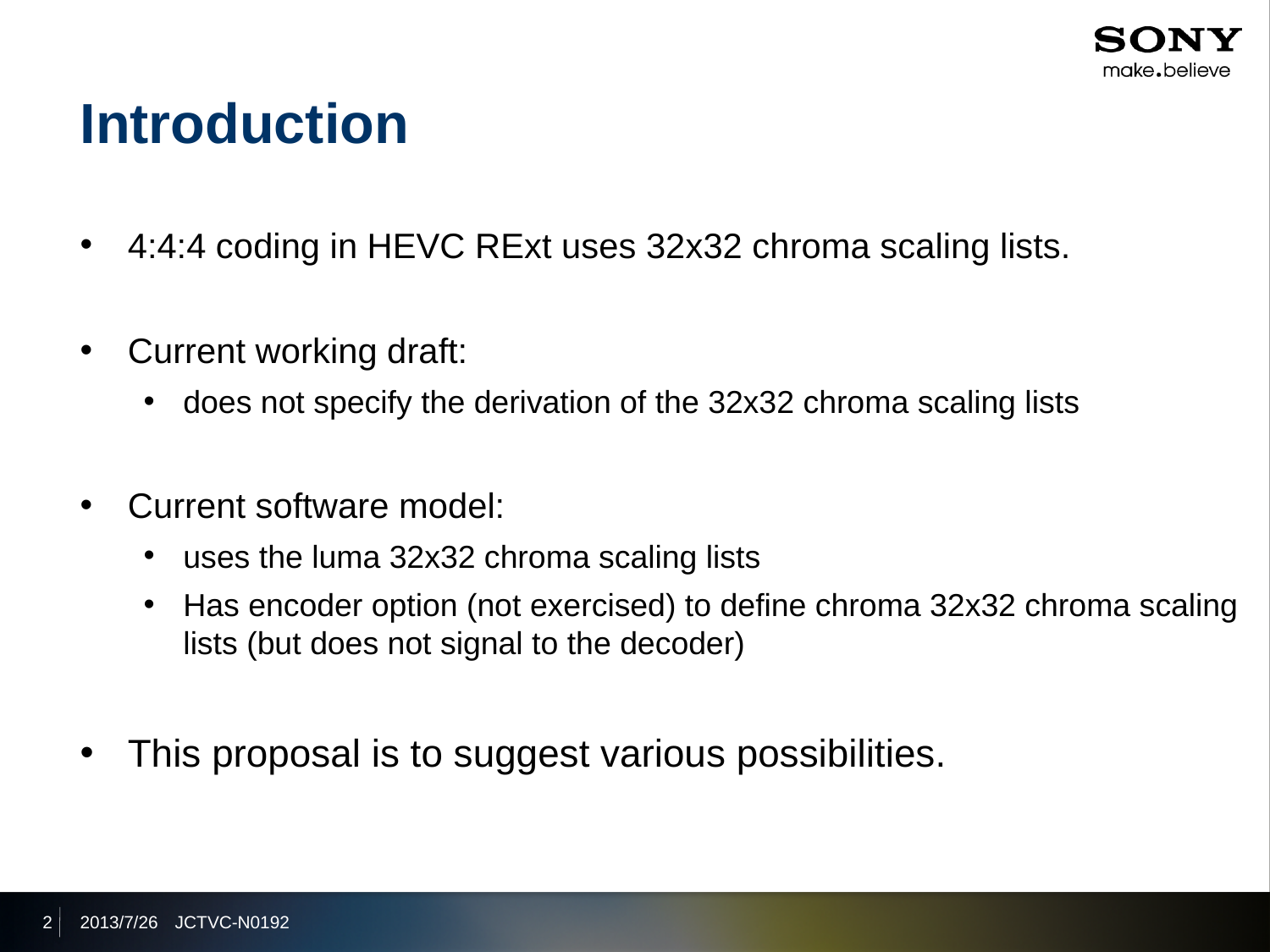

# Introduction

4:4:4 coding in HEVC RExt uses 32x32 chroma scaling lists.

Current working draft:
does not specify the derivation of the 32x32 chroma scaling lists

Current software model:
uses the luma 32x32 chroma scaling lists
Has encoder option (not exercised) to define chroma 32x32 chroma scaling lists (but does not signal to the decoder)

This proposal is to suggest various possibilities.
2
2013/7/26
JCTVC-N0192